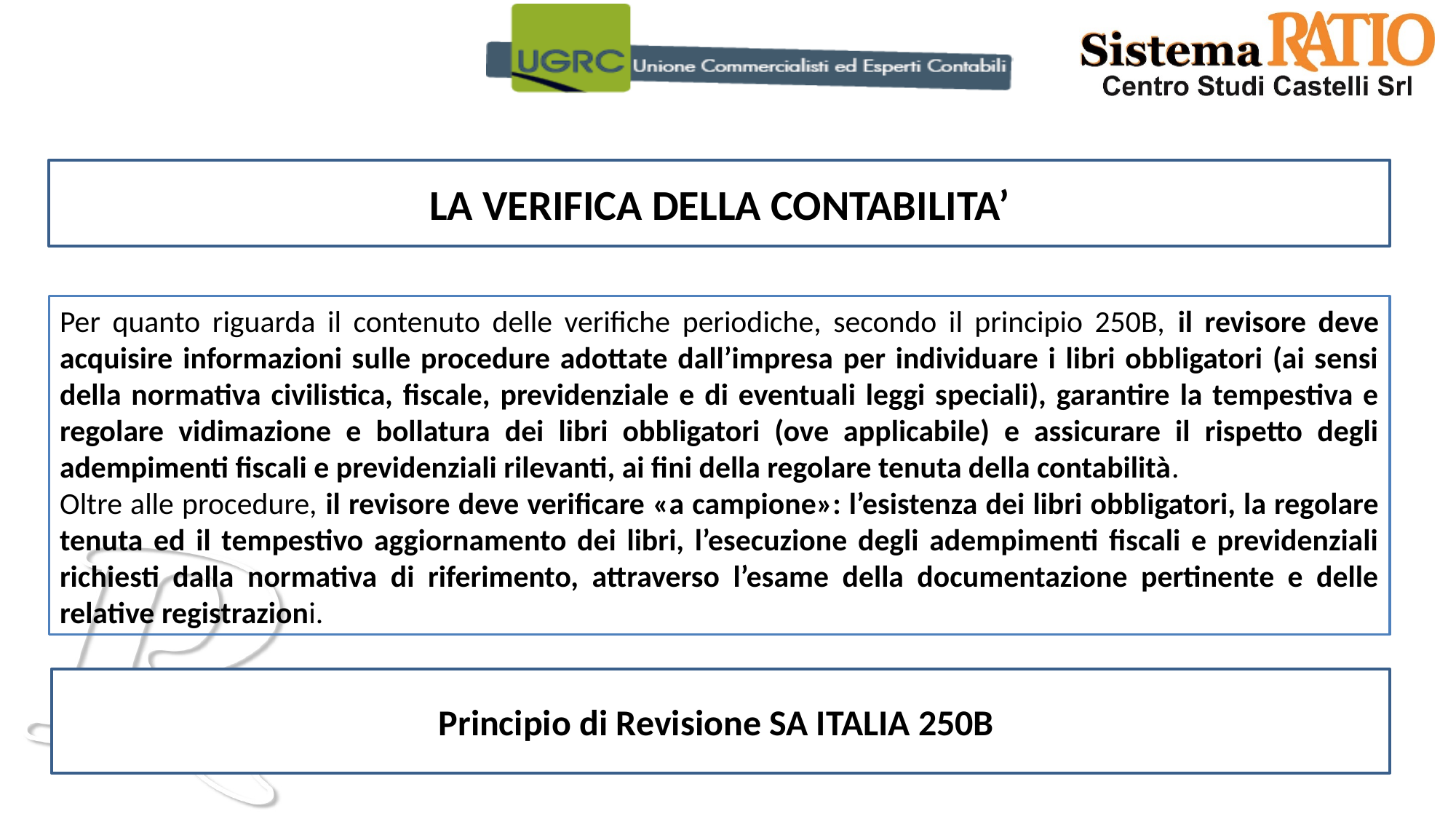

LA VERIFICA DELLA CONTABILITA’
Per quanto riguarda il contenuto delle verifiche periodiche, secondo il principio 250B, il revisore deve acquisire informazioni sulle procedure adottate dall’impresa per individuare i libri obbligatori (ai sensi della normativa civilistica, fiscale, previdenziale e di eventuali leggi speciali), garantire la tempestiva e regolare vidimazione e bollatura dei libri obbligatori (ove applicabile) e assicurare il rispetto degli adempimenti fiscali e previdenziali rilevanti, ai fini della regolare tenuta della contabilità.
Oltre alle procedure, il revisore deve verificare «a campione»: l’esistenza dei libri obbligatori, la regolare tenuta ed il tempestivo aggiornamento dei libri, l’esecuzione degli adempimenti fiscali e previdenziali richiesti dalla normativa di riferimento, attraverso l’esame della documentazione pertinente e delle relative registrazioni.
Principio di Revisione SA ITALIA 250B